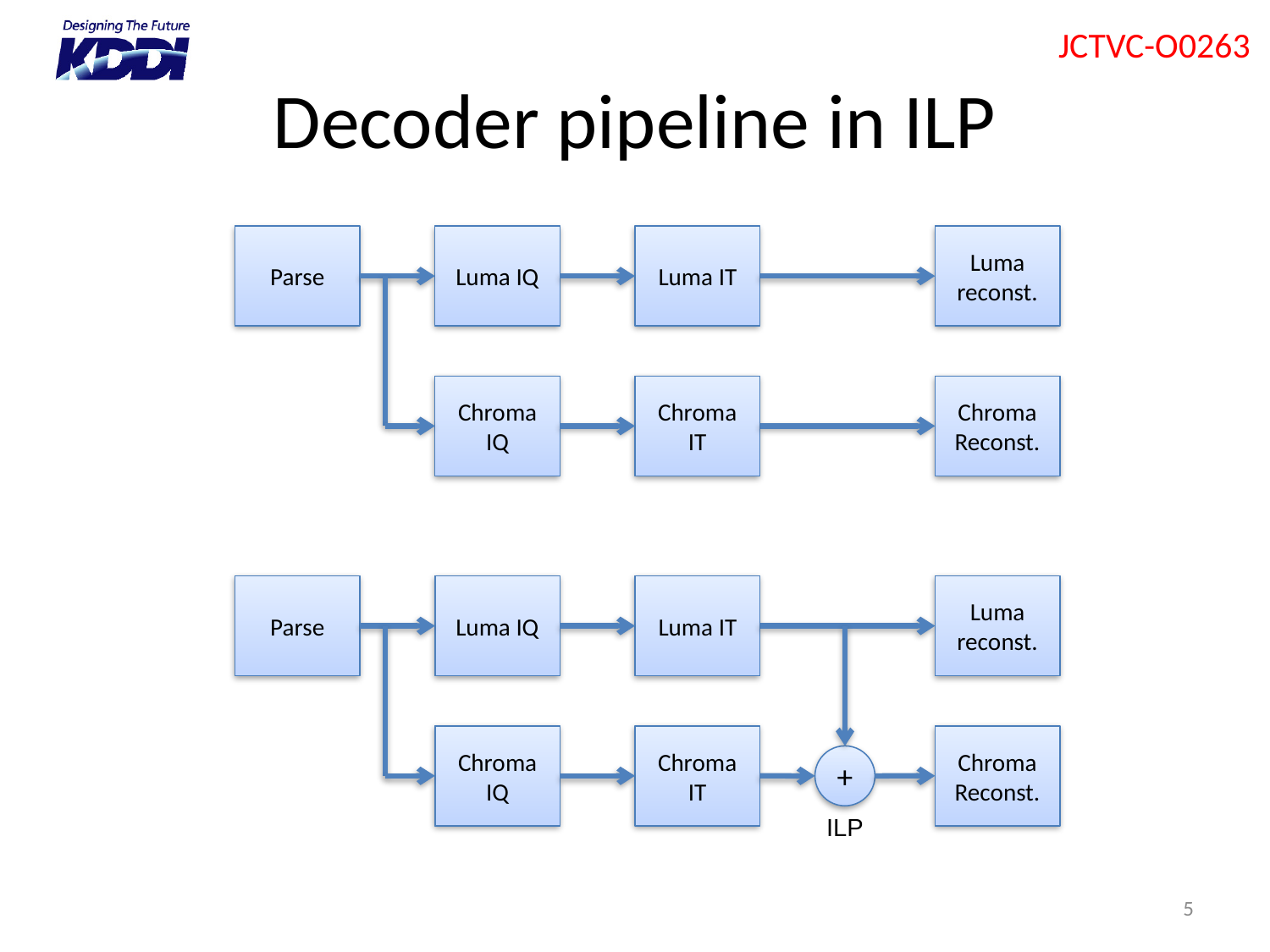

# Decoder pipeline in ILP
Parse
Luma IQ
Luma IT
Luma reconst.
Chroma IQ
Chroma IT
Chroma Reconst.
Parse
Luma IQ
Luma IT
Luma reconst.
Chroma IQ
Chroma IT
Chroma Reconst.
+
ILP
5